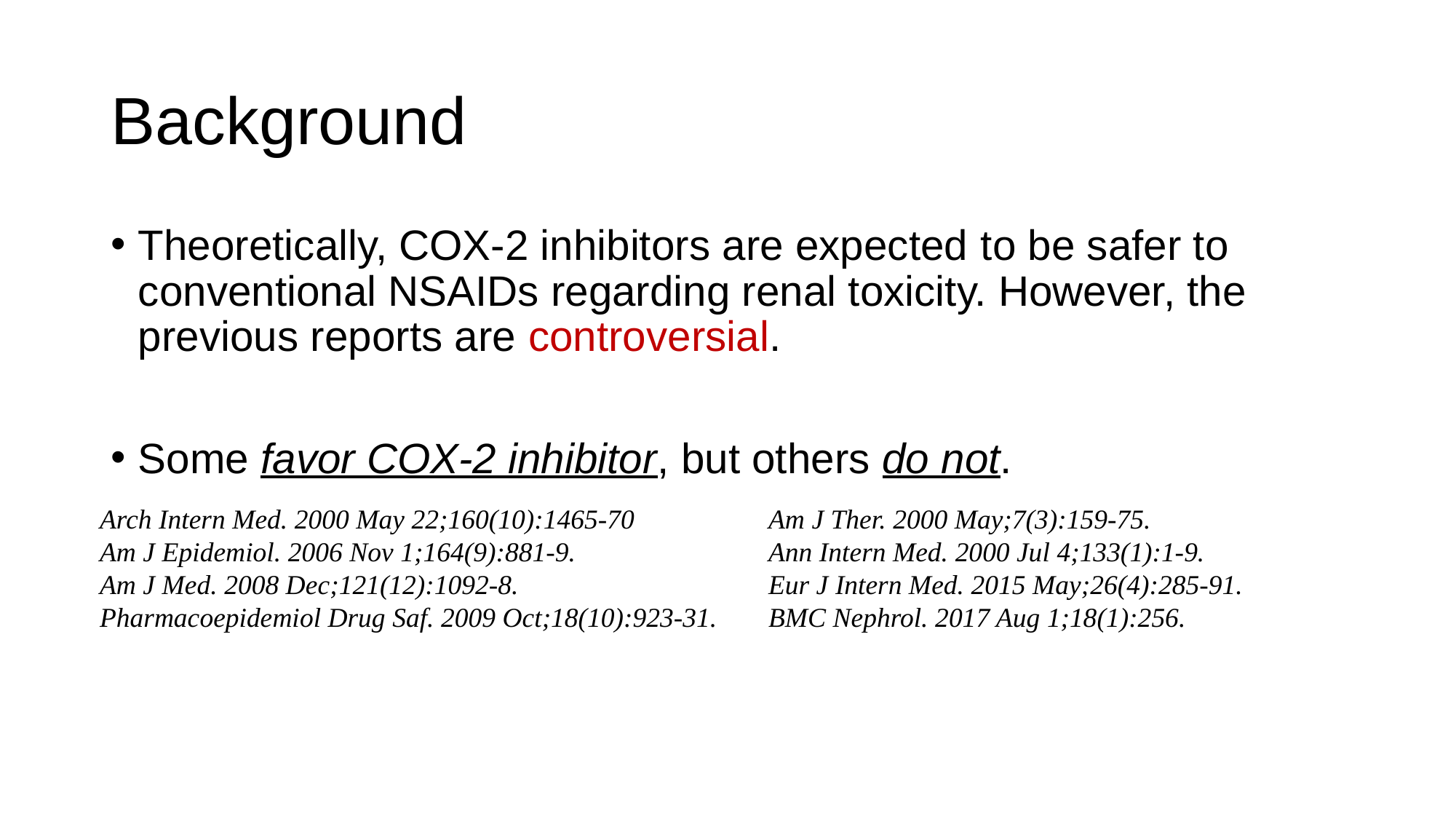

# Background
Theoretically, COX-2 inhibitors are expected to be safer to conventional NSAIDs regarding renal toxicity. However, the previous reports are controversial.

Some favor COX-2 inhibitor, but others do not.
Arch Intern Med. 2000 May 22;160(10):1465-70
Am J Epidemiol. 2006 Nov 1;164(9):881-9.
Am J Med. 2008 Dec;121(12):1092-8.
Pharmacoepidemiol Drug Saf. 2009 Oct;18(10):923-31.
Am J Ther. 2000 May;7(3):159-75.
Ann Intern Med. 2000 Jul 4;133(1):1-9.
Eur J Intern Med. 2015 May;26(4):285-91.
BMC Nephrol. 2017 Aug 1;18(1):256.